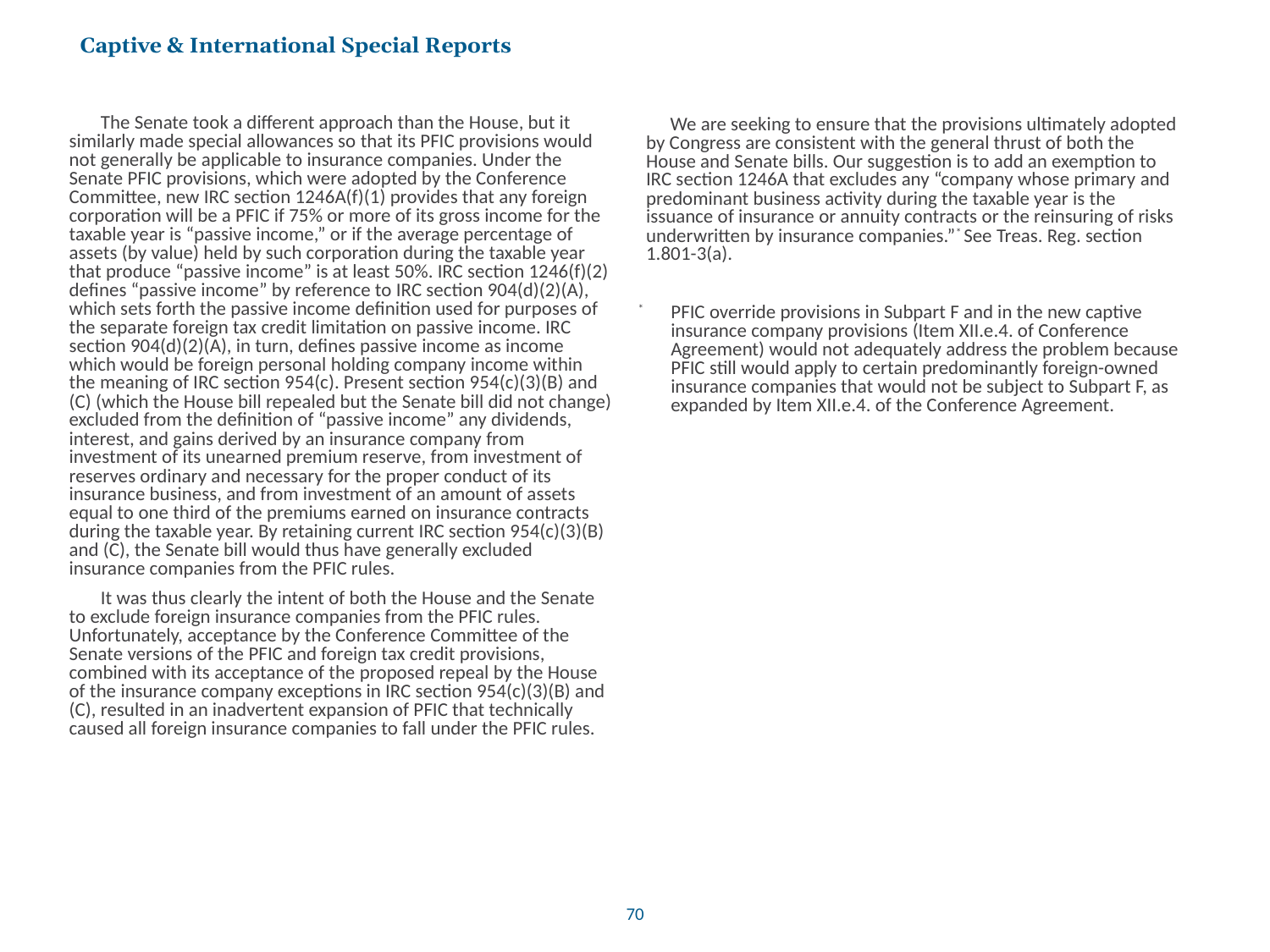

# Captive & International Special Reports
The Senate took a different approach than the House, but it similarly made special allowances so that its PFIC provisions would not generally be applicable to insurance companies. Under the Senate PFIC provisions, which were adopted by the Conference Committee, new IRC section 1246A(f)(1) provides that any foreign corporation will be a PFIC if 75% or more of its gross income for the taxable year is “passive income,” or if the average percentage of assets (by value) held by such corporation during the taxable year that produce “passive income” is at least 50%. IRC section 1246(f)(2) defines “passive income” by reference to IRC section 904(d)(2)(A), which sets forth the passive income definition used for purposes of the separate foreign tax credit limitation on passive income. IRC section 904(d)(2)(A), in turn, defines passive income as income which would be foreign personal holding company income within the meaning of IRC section 954(c). Present section 954(c)(3)(B) and (C) (which the House bill repealed but the Senate bill did not change) excluded from the definition of “passive income” any dividends, interest, and gains derived by an insurance company from investment of its unearned premium reserve, from investment of reserves ordinary and necessary for the proper conduct of its insurance business, and from investment of an amount of assets equal to one third of the premiums earned on insurance contracts during the taxable year. By retaining current IRC section 954(c)(3)(B) and (C), the Senate bill would thus have generally excluded insurance companies from the PFIC rules.
It was thus clearly the intent of both the House and the Senate to exclude foreign insurance companies from the PFIC rules. Unfortunately, acceptance by the Conference Committee of the Senate versions of the PFIC and foreign tax credit provisions, combined with its acceptance of the proposed repeal by the House of the insurance company exceptions in IRC section 954(c)(3)(B) and (C), resulted in an inadvertent expansion of PFIC that technically caused all foreign insurance companies to fall under the PFIC rules.

We are seeking to ensure that the provisions ultimately adopted by Congress are consistent with the general thrust of both the House and Senate bills. Our suggestion is to add an exemption to IRC section 1246A that excludes any “company whose primary and predominant business activity during the taxable year is the issuance of insurance or annuity contracts or the reinsuring of risks underwritten by insurance companies.”* See Treas. Reg. section 1.801-3(a).

*	PFIC override provisions in Subpart F and in the new captive insurance company provisions (Item XII.e.4. of Conference Agreement) would not adequately address the problem because PFIC still would apply to certain predominantly foreign-owned insurance companies that would not be subject to Subpart F, as expanded by Item XII.e.4. of the Conference Agreement.

70